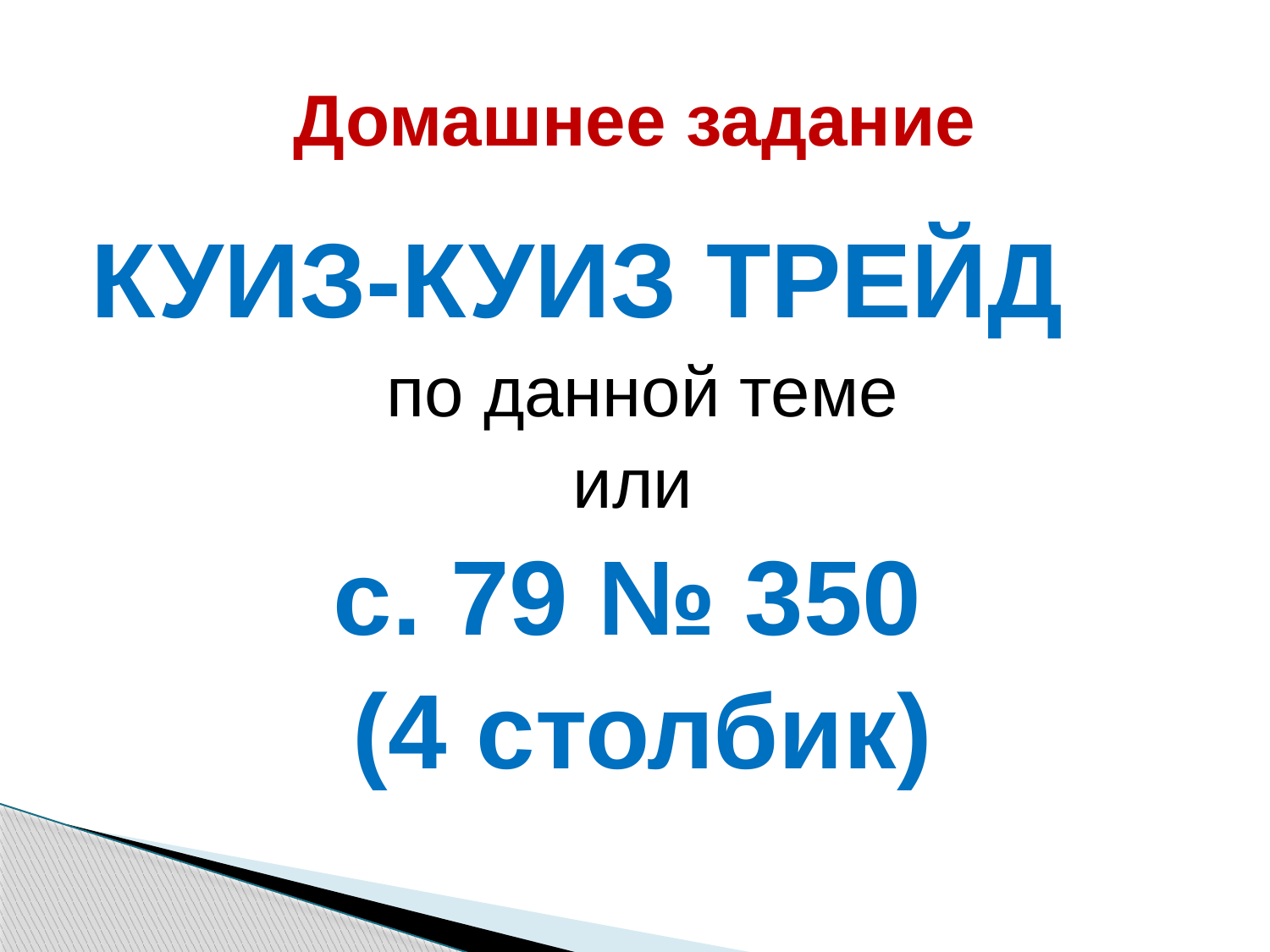

# Домашнее задание
КУИЗ-КУИЗ ТРЕЙД
по данной теме
или
с. 79 № 350
(4 столбик)